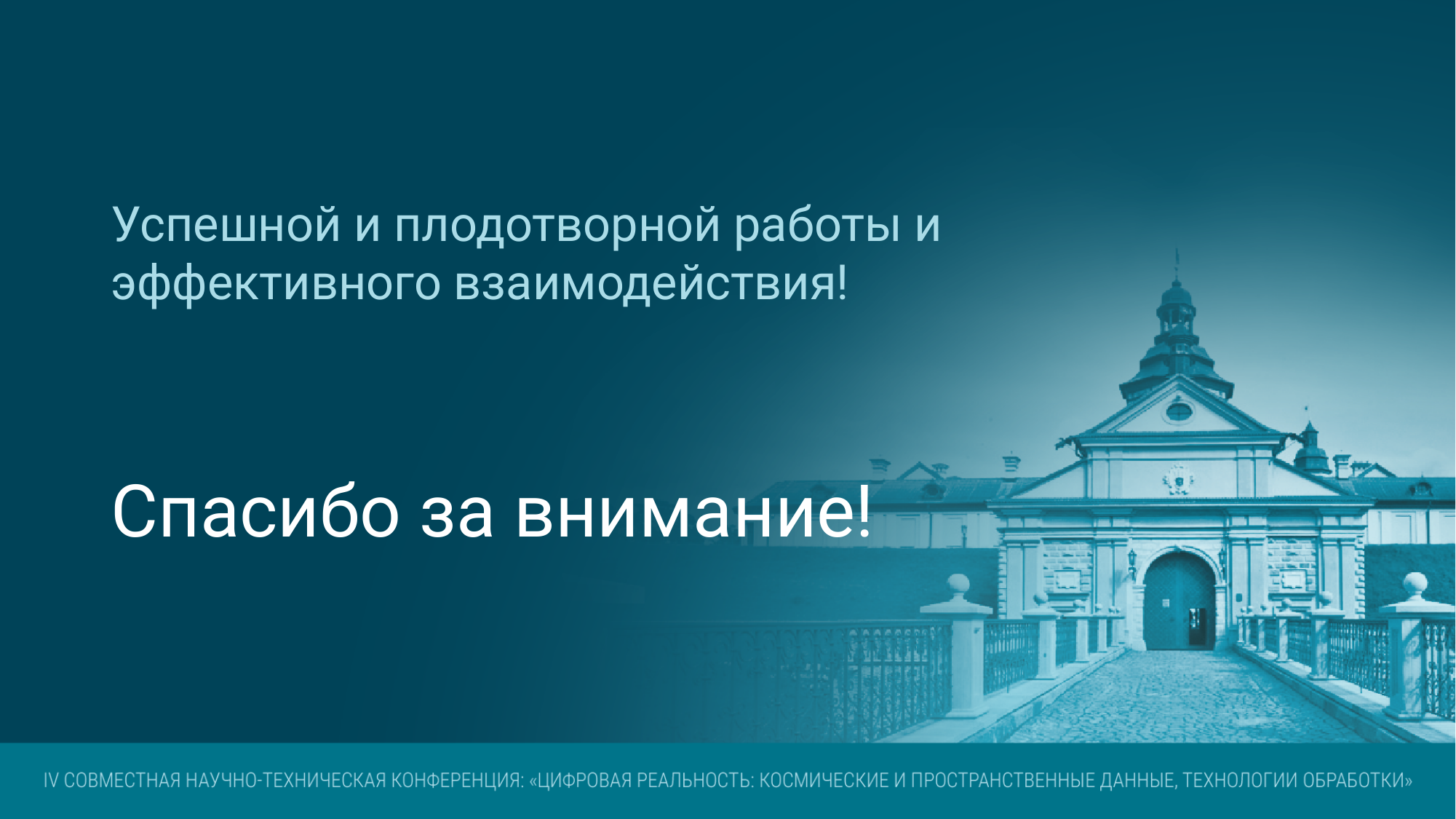

Успешной и плодотворной работы и
эффективного взаимодействия!
# Спасибо за внимание!